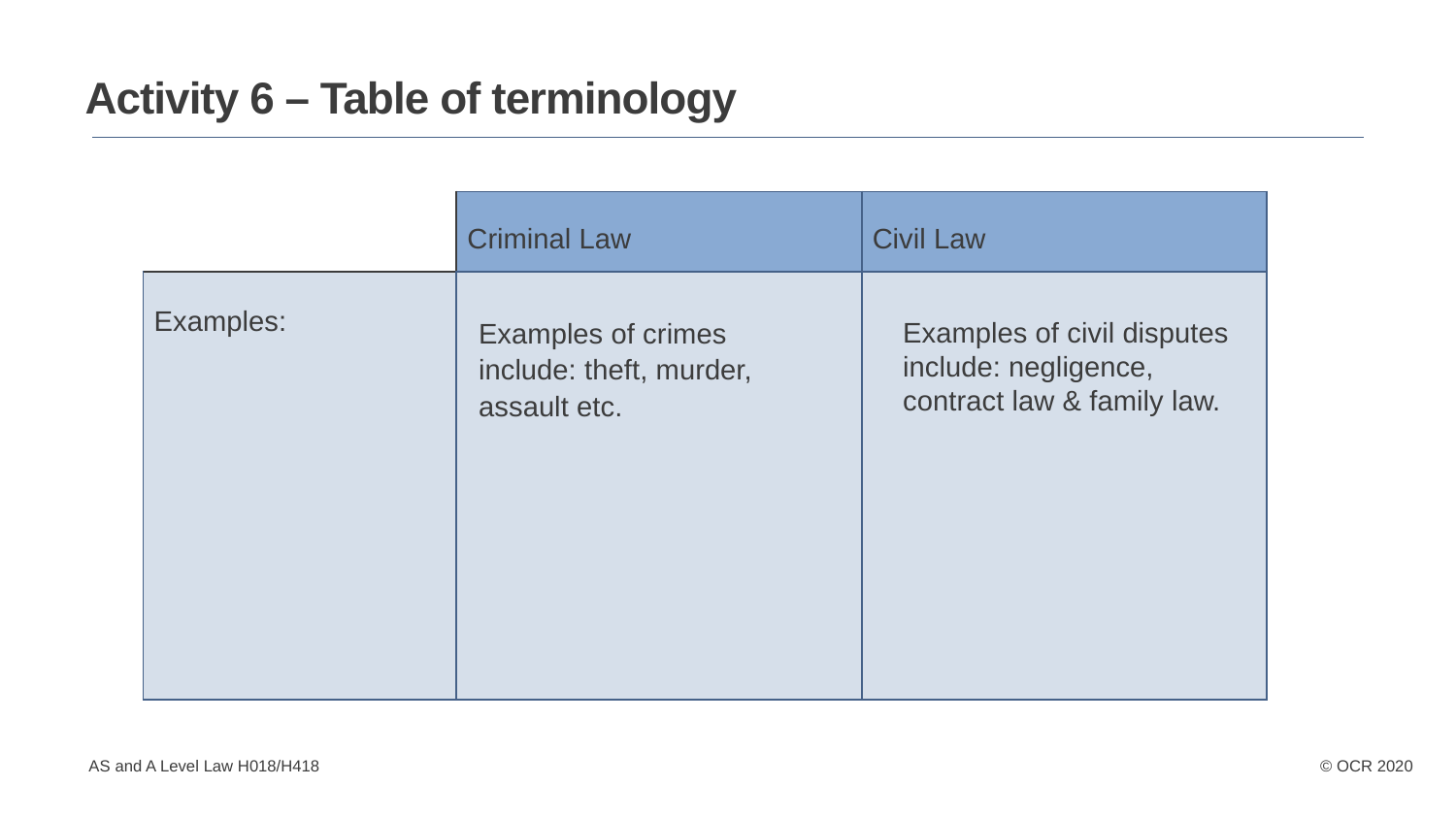

Activity 6 – Table of terminology
|  | Criminal Law | Civil Law |
| --- | --- | --- |
| Examples: |  |  |
Examples of crimes include: theft, murder, assault etc.
Examples of civil disputes include: negligence, contract law & family law.